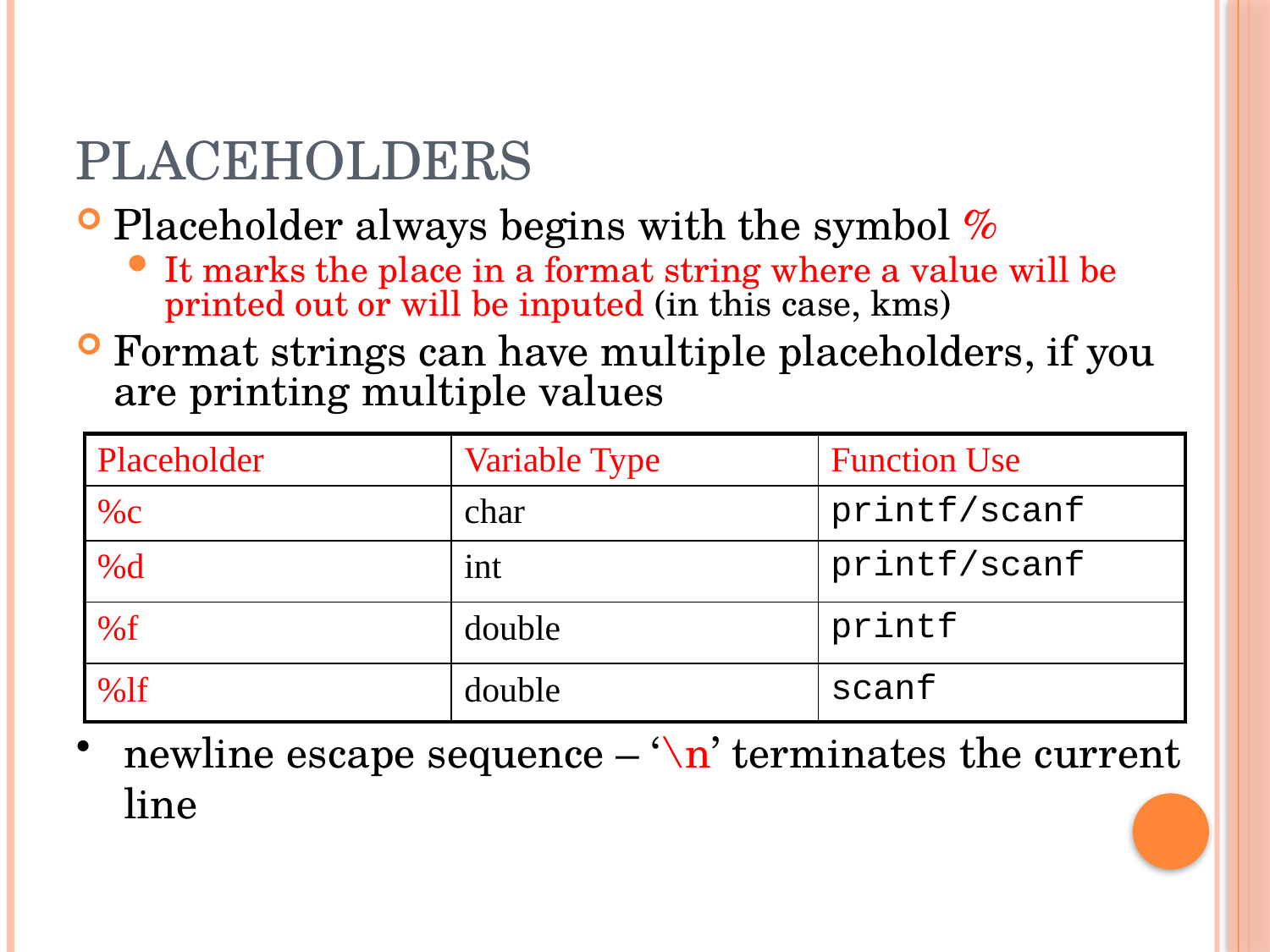

# Placeholders
Placeholder always begins with the symbol %
It marks the place in a format string where a value will be printed out or will be inputed (in this case, kms)
Format strings can have multiple placeholders, if you are printing multiple values
| Placeholder | Variable Type | Function Use |
| --- | --- | --- |
| %c | char | printf/scanf |
| %d | int | printf/scanf |
| %f | double | printf |
| %lf | double | scanf |
newline escape sequence – ‘\n’ terminates the current line
22